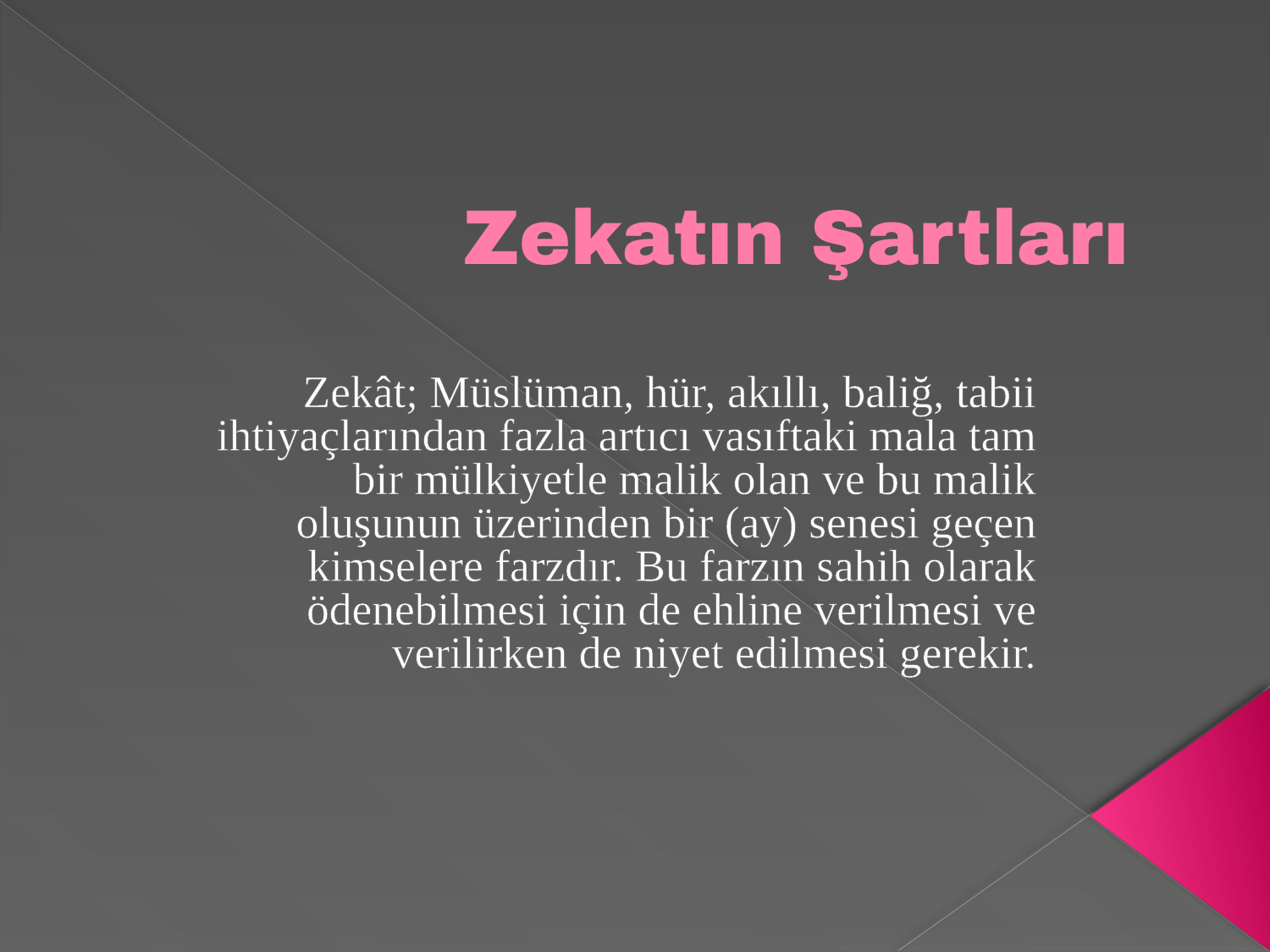

# Zekatın Şartları
Zekât; Müslüman, hür, akıllı, baliğ, tabii ihtiyaçlarından fazla artıcı vasıftaki mala tam bir mülkiyetle malik olan ve bu malik oluşunun üzerinden bir (ay) senesi geçen kimselere farzdır. Bu farzın sahih olarak ödenebilmesi için de ehline verilmesi ve verilirken de niyet edilmesi gerekir.